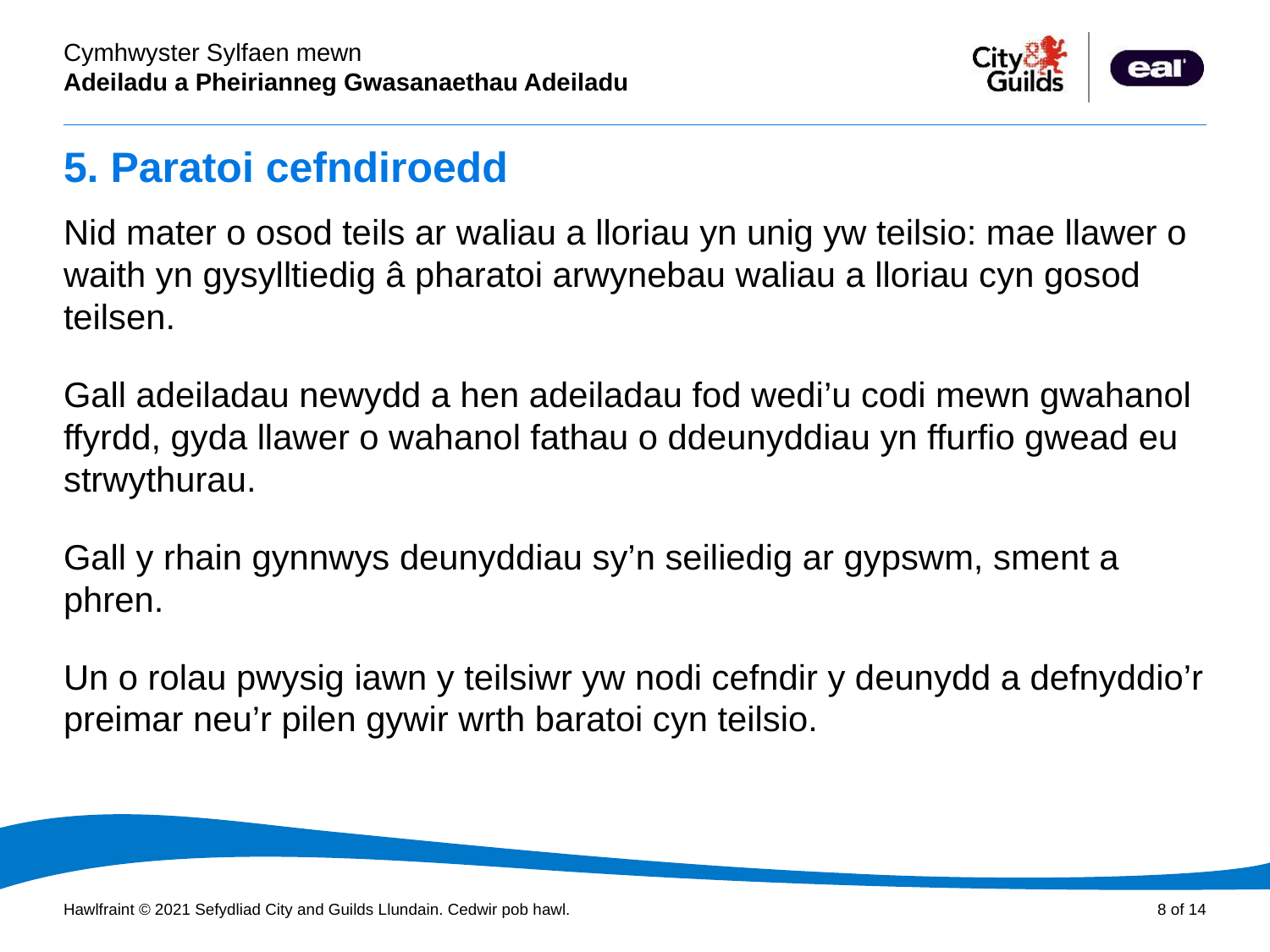

# 5. Paratoi cefndiroedd
Nid mater o osod teils ar waliau a lloriau yn unig yw teilsio: mae llawer o waith yn gysylltiedig â pharatoi arwynebau waliau a lloriau cyn gosod teilsen.
Gall adeiladau newydd a hen adeiladau fod wedi’u codi mewn gwahanol ffyrdd, gyda llawer o wahanol fathau o ddeunyddiau yn ffurfio gwead eu strwythurau.
Gall y rhain gynnwys deunyddiau sy’n seiliedig ar gypswm, sment a phren.
Un o rolau pwysig iawn y teilsiwr yw nodi cefndir y deunydd a defnyddio’r preimar neu’r pilen gywir wrth baratoi cyn teilsio.